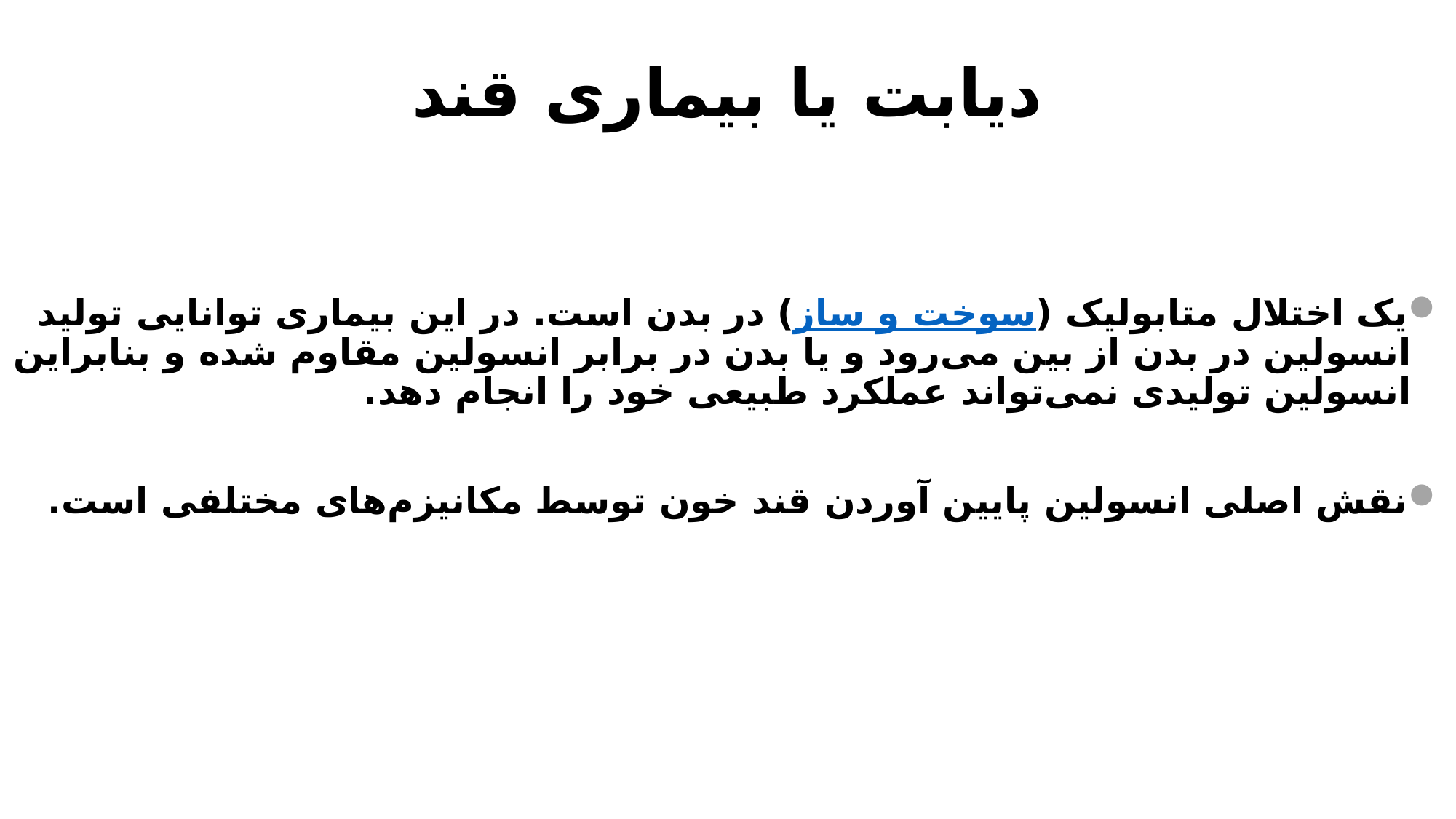

# دیابت یا بیماری قند
یک اختلال متابولیک (سوخت و ساز) در بدن است. در این بیماری توانایی تولید انسولین در بدن از بین می‌رود و یا بدن در برابر انسولین مقاوم شده و بنابراین انسولین تولیدی نمی‌تواند عملکرد طبیعی خود را انجام دهد.

نقش اصلی انسولین پایین آوردن قند خون توسط مکانیزم‌های مختلفی است.